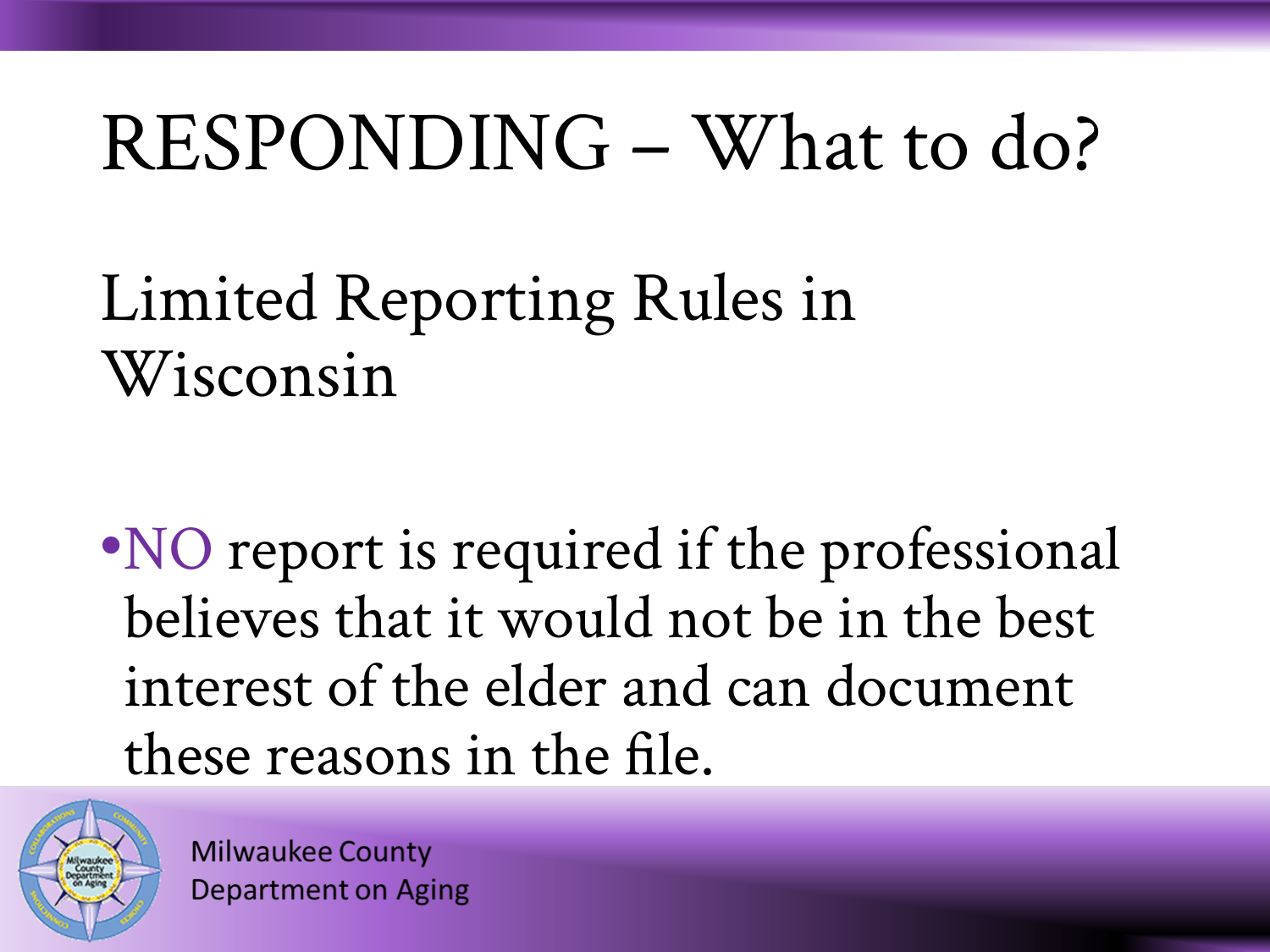

# RESPONDING – What to do?
Limited Reporting Rules in Wisconsin

NO report is required if the professional believes that it would not be in the best interest of the elder and can document these reasons in the file.